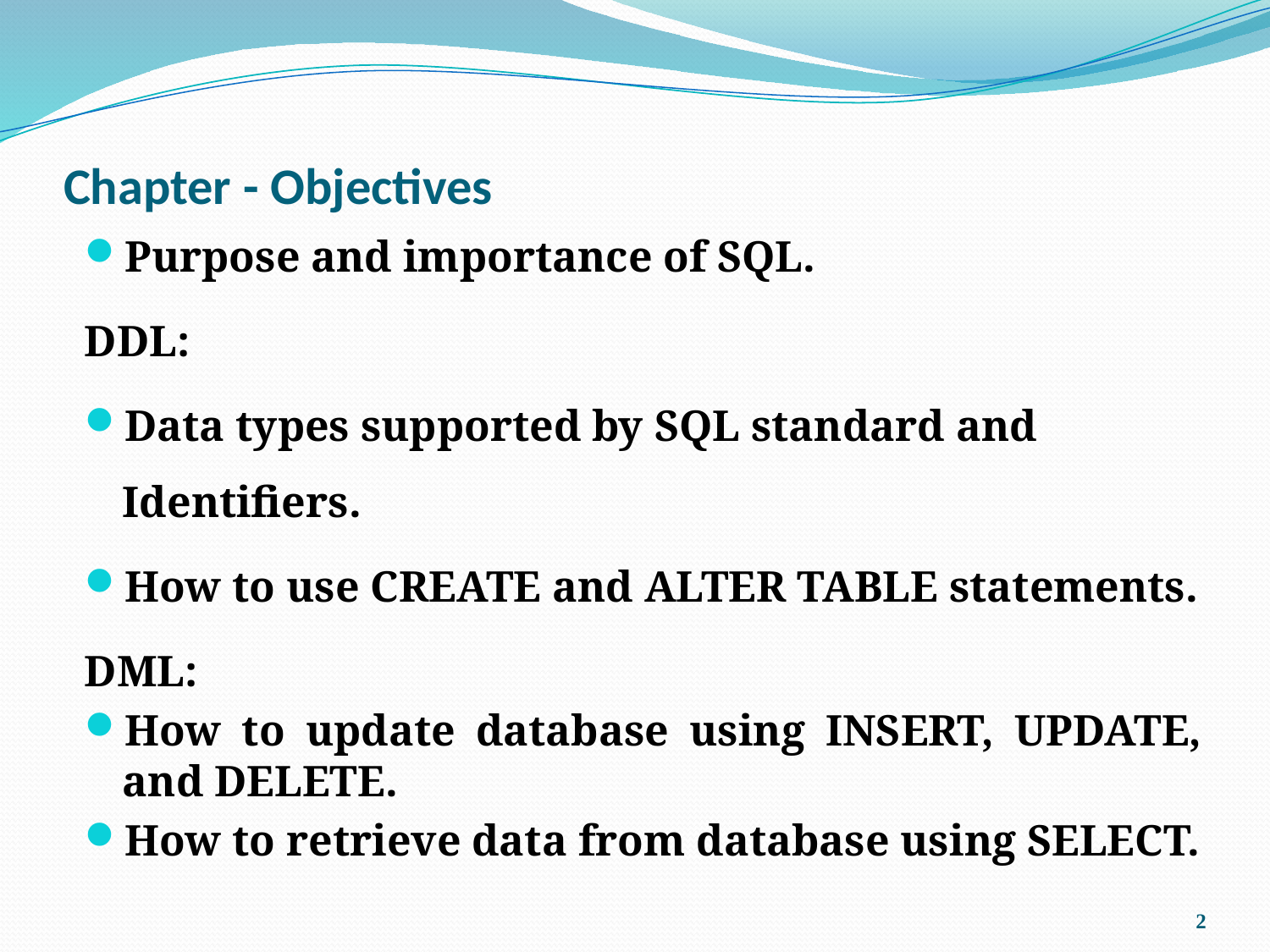

# Chapter - Objectives
Purpose and importance of SQL.
DDL:
Data types supported by SQL standard and Identifiers.
How to use CREATE and ALTER TABLE statements.
DML:
How to update database using INSERT, UPDATE, and DELETE.
How to retrieve data from database using SELECT.

2